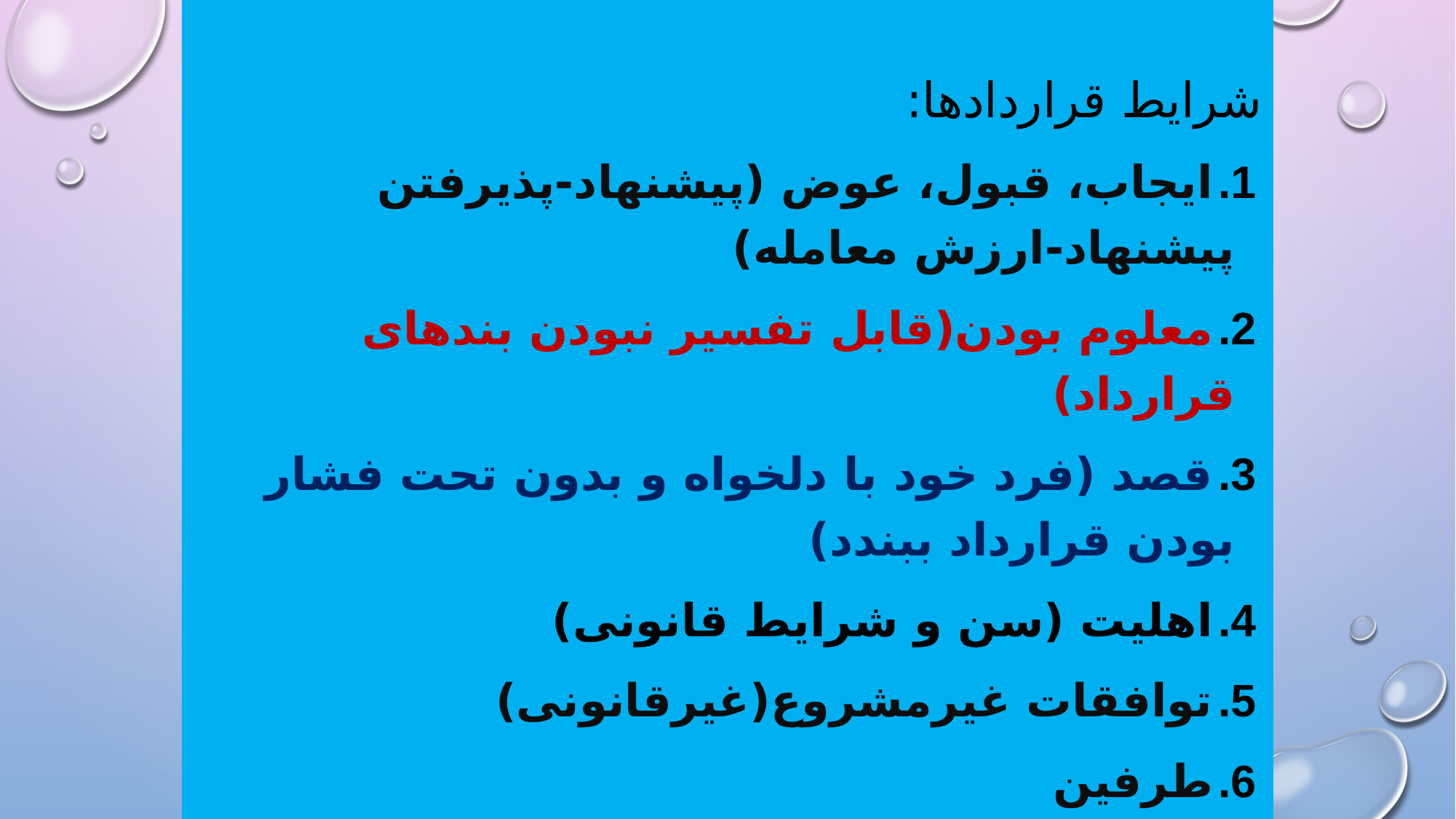

شرایط قراردادها:
ایجاب، قبول، عوض (پیشنهاد-پذیرفتن پیشنهاد-ارزش معامله)
معلوم بودن(قابل تفسیر نبودن بندهای قرارداد)
قصد (فرد خود با دلخواه و بدون تحت فشار بودن قرارداد ببندد)
اهلیت (سن و شرایط قانونی)
توافقات غیرمشروع(غیرقانونی)
طرفین
میزان خسارت (عواقب فسخ قرارداد)